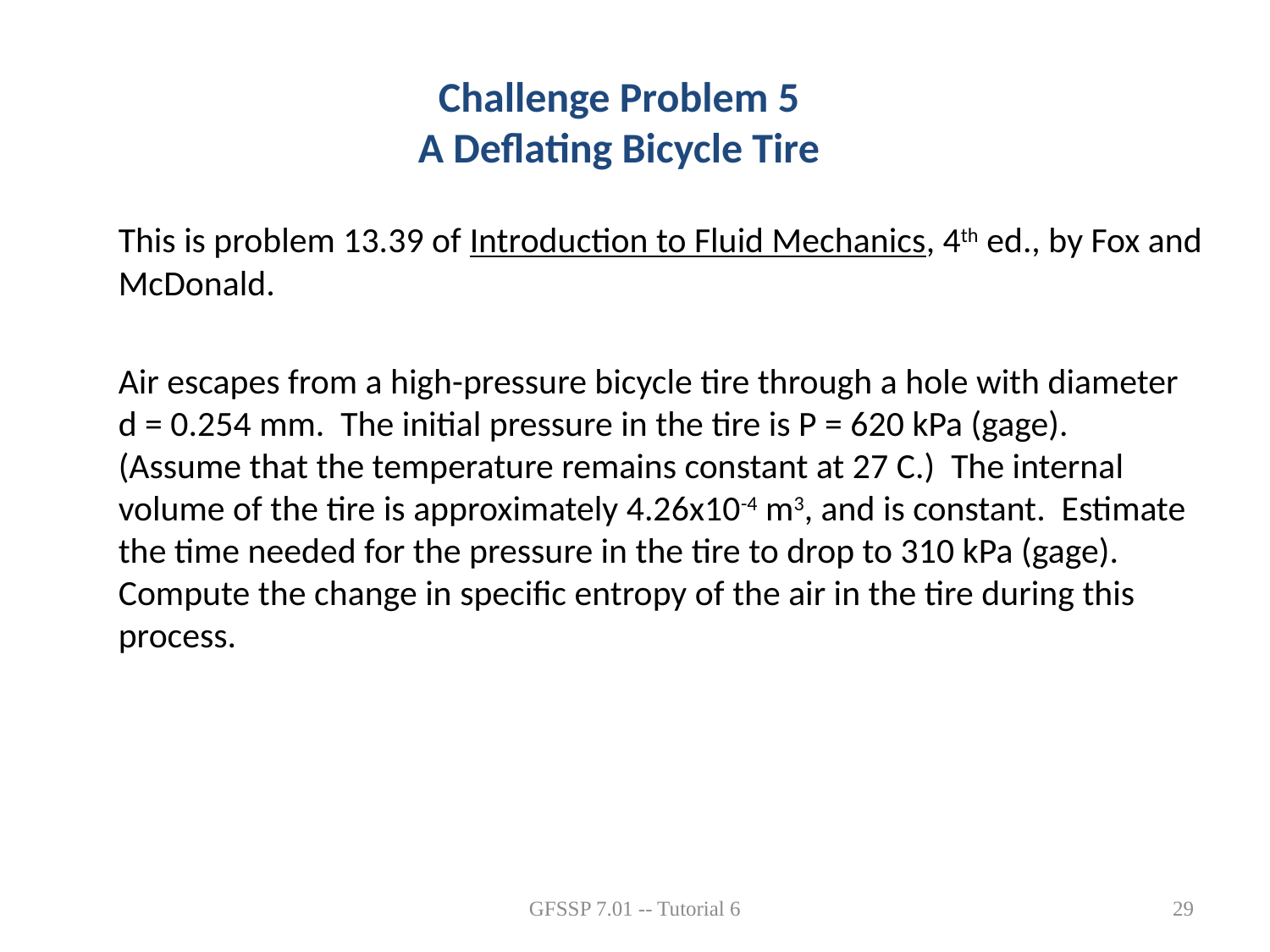

Challenge Problem 5
A Deflating Bicycle Tire
This is problem 13.39 of Introduction to Fluid Mechanics, 4th ed., by Fox and McDonald.

Air escapes from a high-pressure bicycle tire through a hole with diameter d = 0.254 mm.  The initial pressure in the tire is P = 620 kPa (gage).  (Assume that the temperature remains constant at 27 C.)  The internal volume of the tire is approximately 4.26x10-4 m3, and is constant.  Estimate the time needed for the pressure in the tire to drop to 310 kPa (gage).  Compute the change in specific entropy of the air in the tire during this process.

GFSSP 7.01 -- Tutorial 6
29